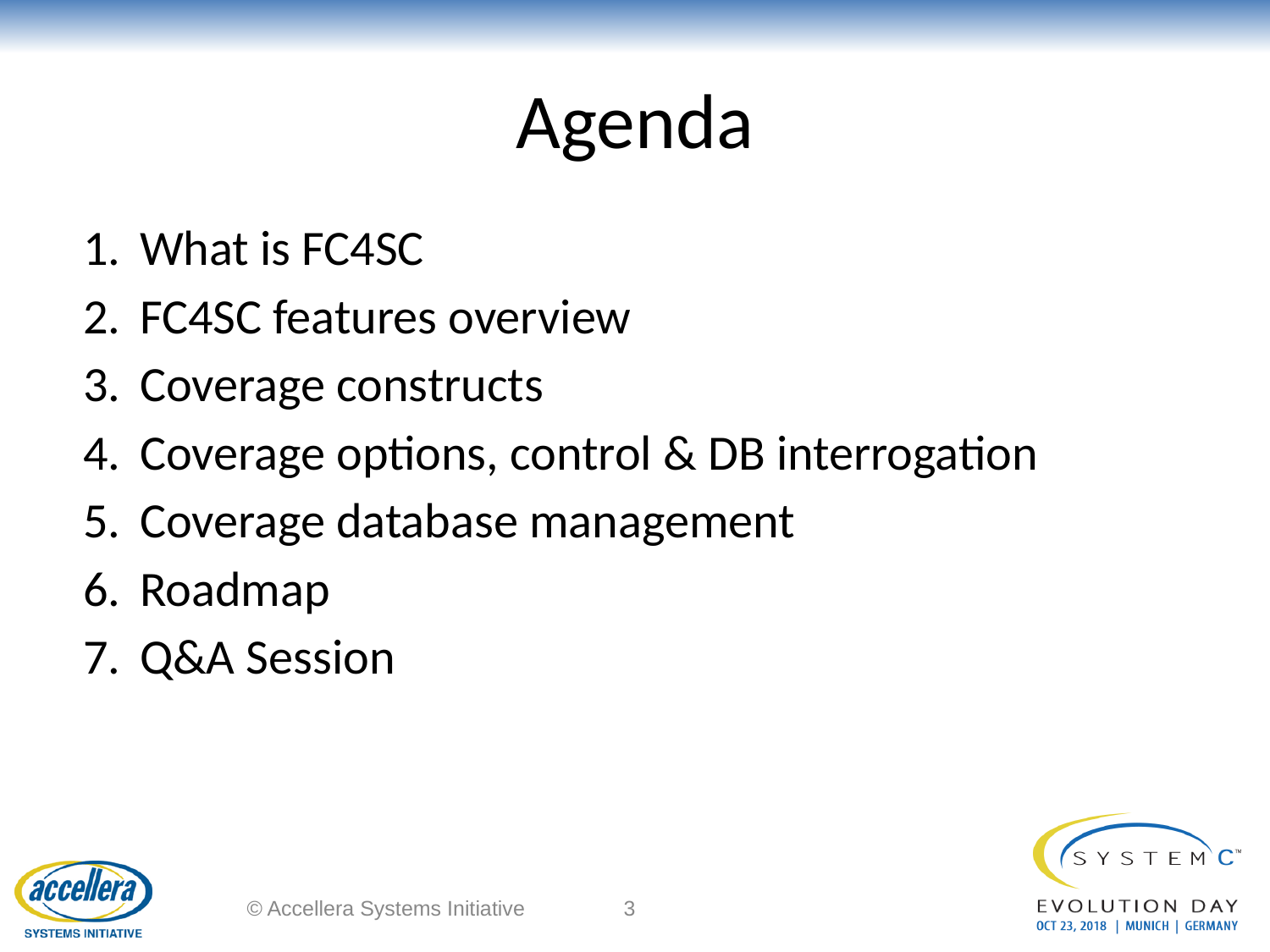

# Agenda
What is FC4SC
FC4SC features overview
Coverage constructs
Coverage options, control & DB interrogation
Coverage database management
Roadmap
Q&A Session
© Accellera Systems Initiative
3